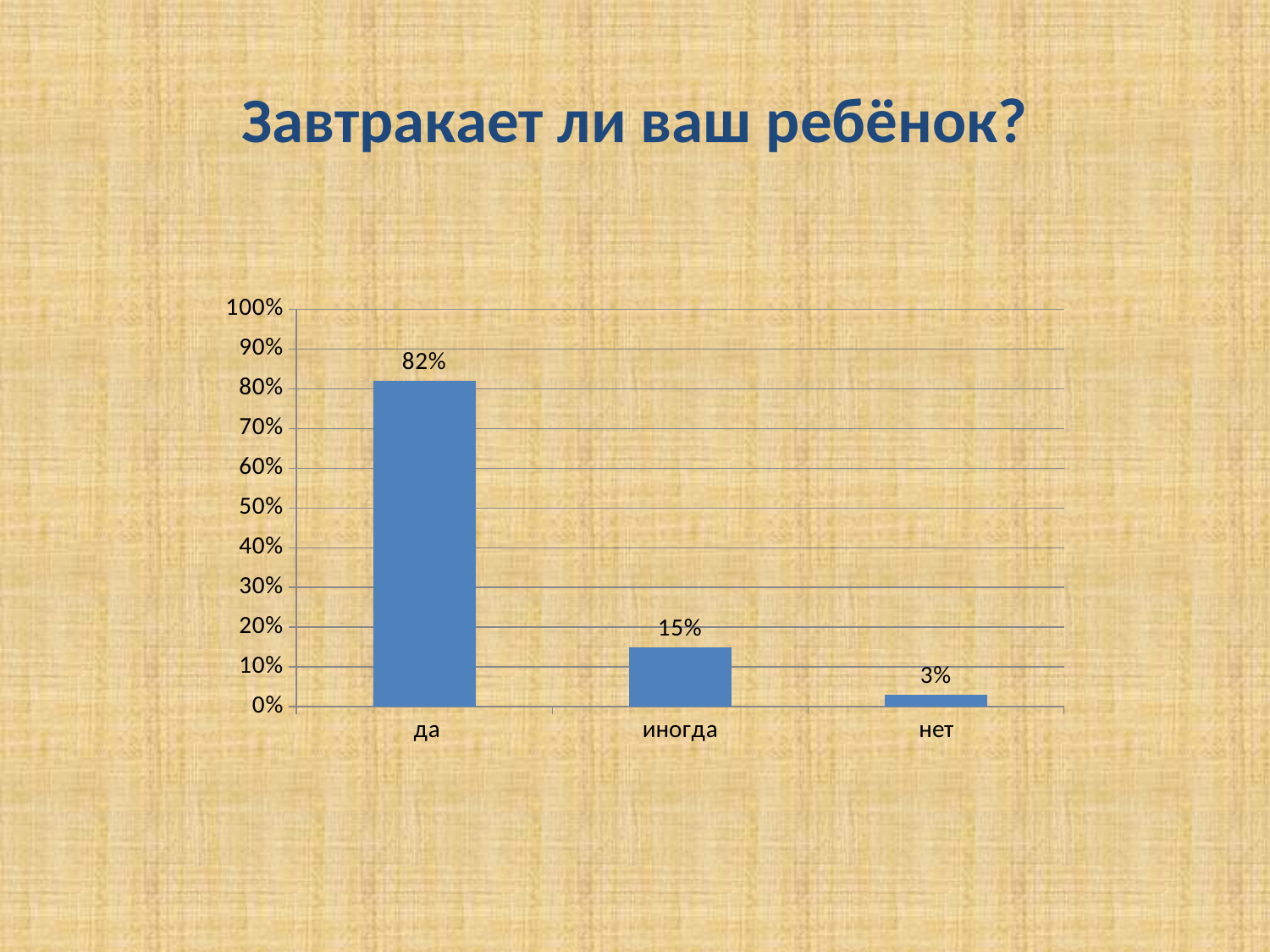

# Завтракает ли ваш ребёнок?

### Chart

| Category | Ряд 1 |
|---|---|
|  да | 0.82 |
| иногда | 0.15 |
| нет | 0.03 |